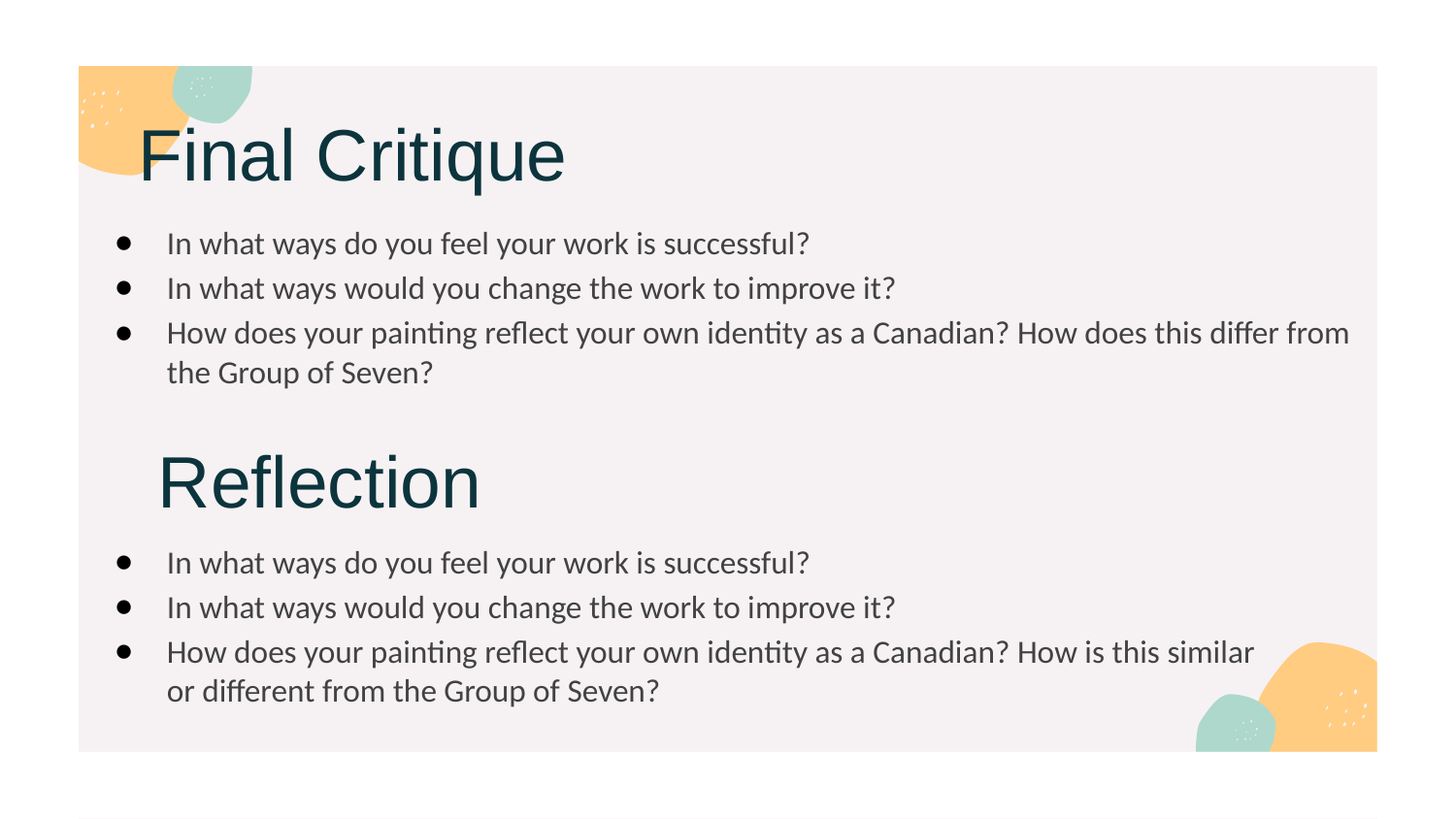

Final Critique
In what ways do you feel your work is successful?
In what ways would you change the work to improve it?
How does your painting reflect your own identity as a Canadian? How does this differ from the Group of Seven?
Reflection
In what ways do you feel your work is successful?
In what ways would you change the work to improve it?
How does your painting reflect your own identity as a Canadian? How is this similar or different from the Group of Seven?